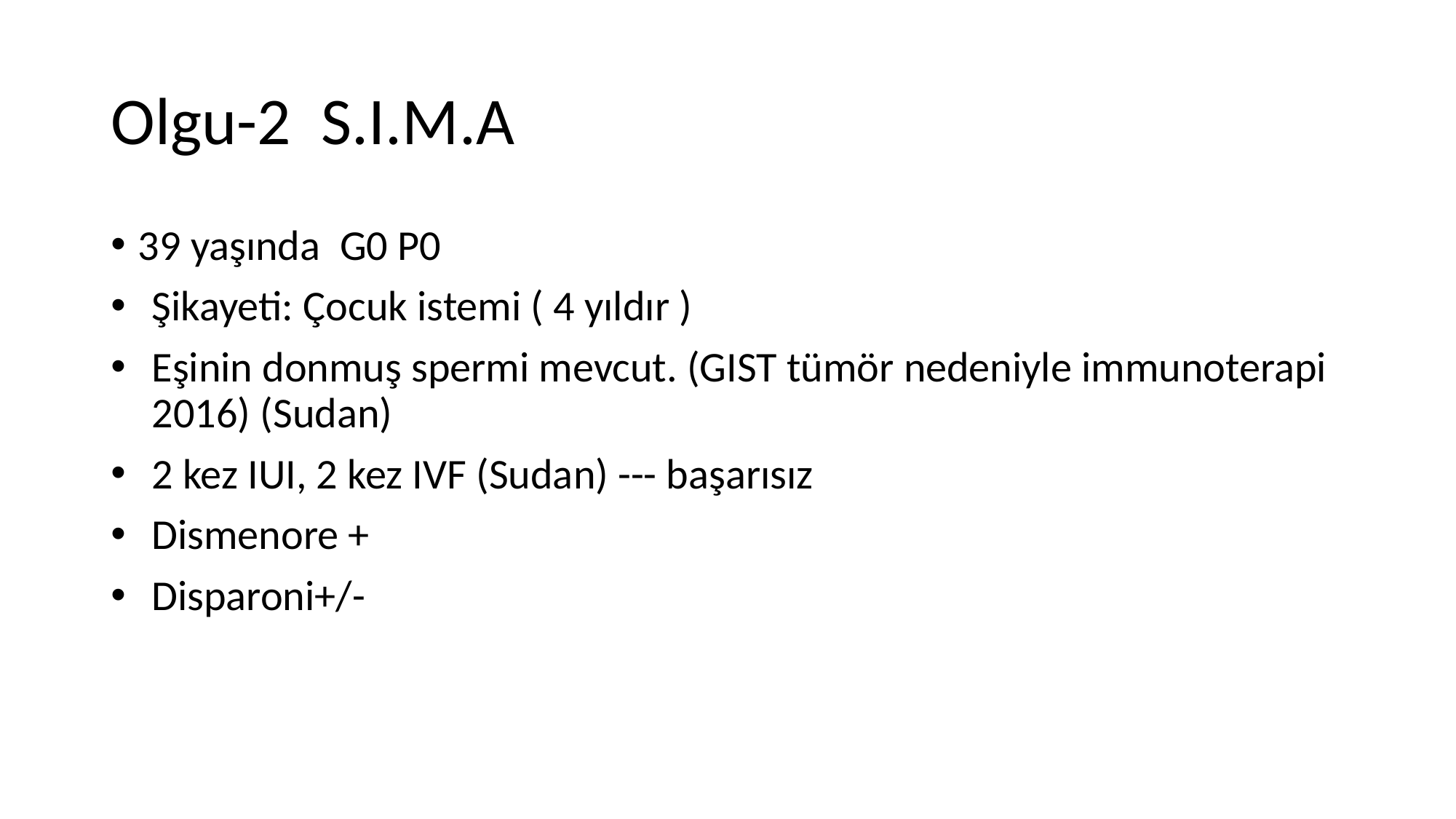

# Olgu-2  S.I.M.A
39 yaşında  G0 P0
Şikayeti: Çocuk istemi ( 4 yıldır )
Eşinin donmuş spermi mevcut. (GIST tümör nedeniyle immunoterapi 2016) (Sudan)
2 kez IUI, 2 kez IVF (Sudan) --- başarısız
Dismenore +
Disparoni+/-